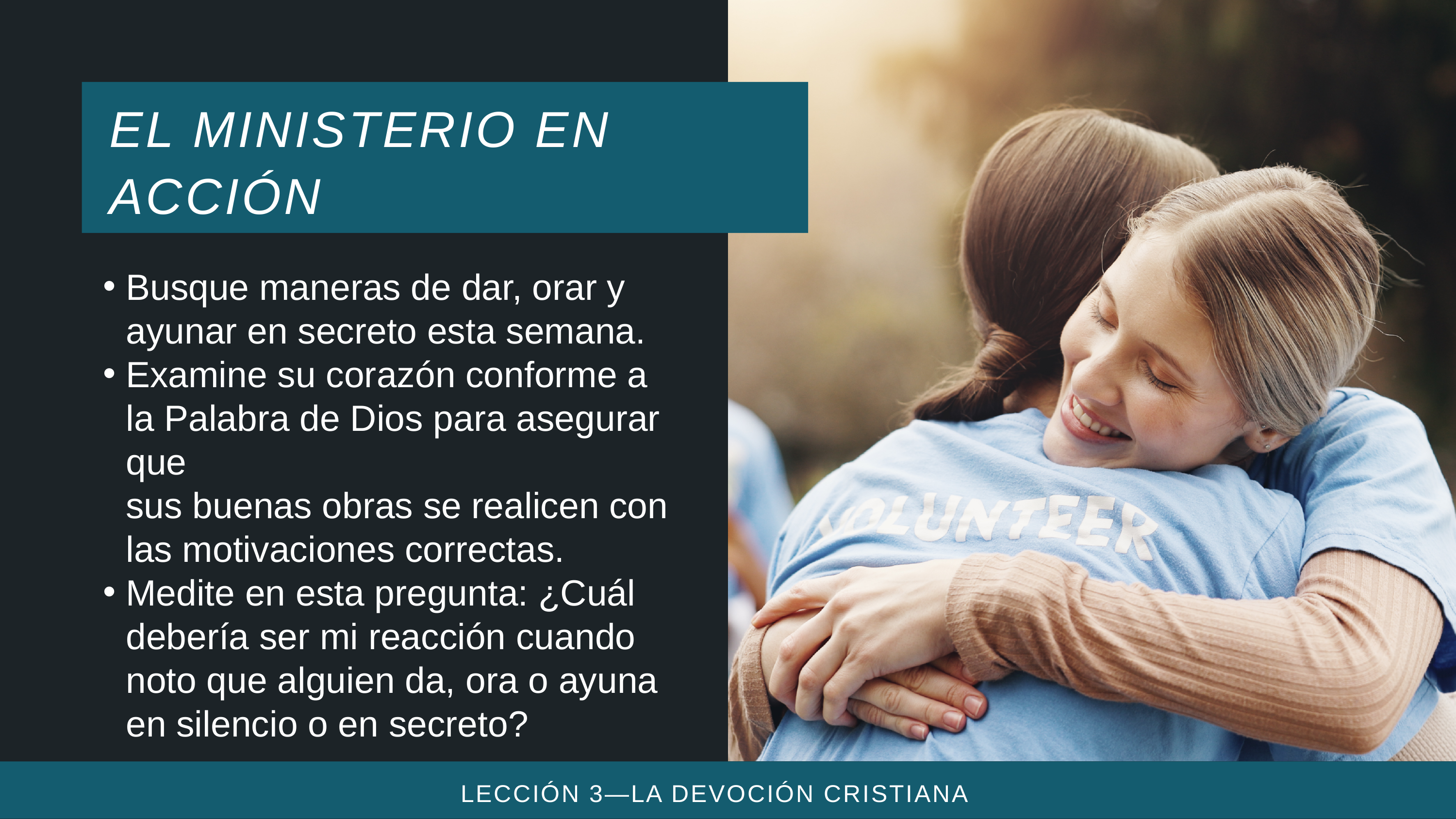

Busque maneras de dar, orar y
ayunar en secreto esta semana.
Examine su corazón conforme a la Palabra de Dios para asegurar que
sus buenas obras se realicen con
las motivaciones correctas.
Medite en esta pregunta: ¿Cuál debería ser mi reacción cuando noto que alguien da, ora o ayuna en silencio o en secreto?